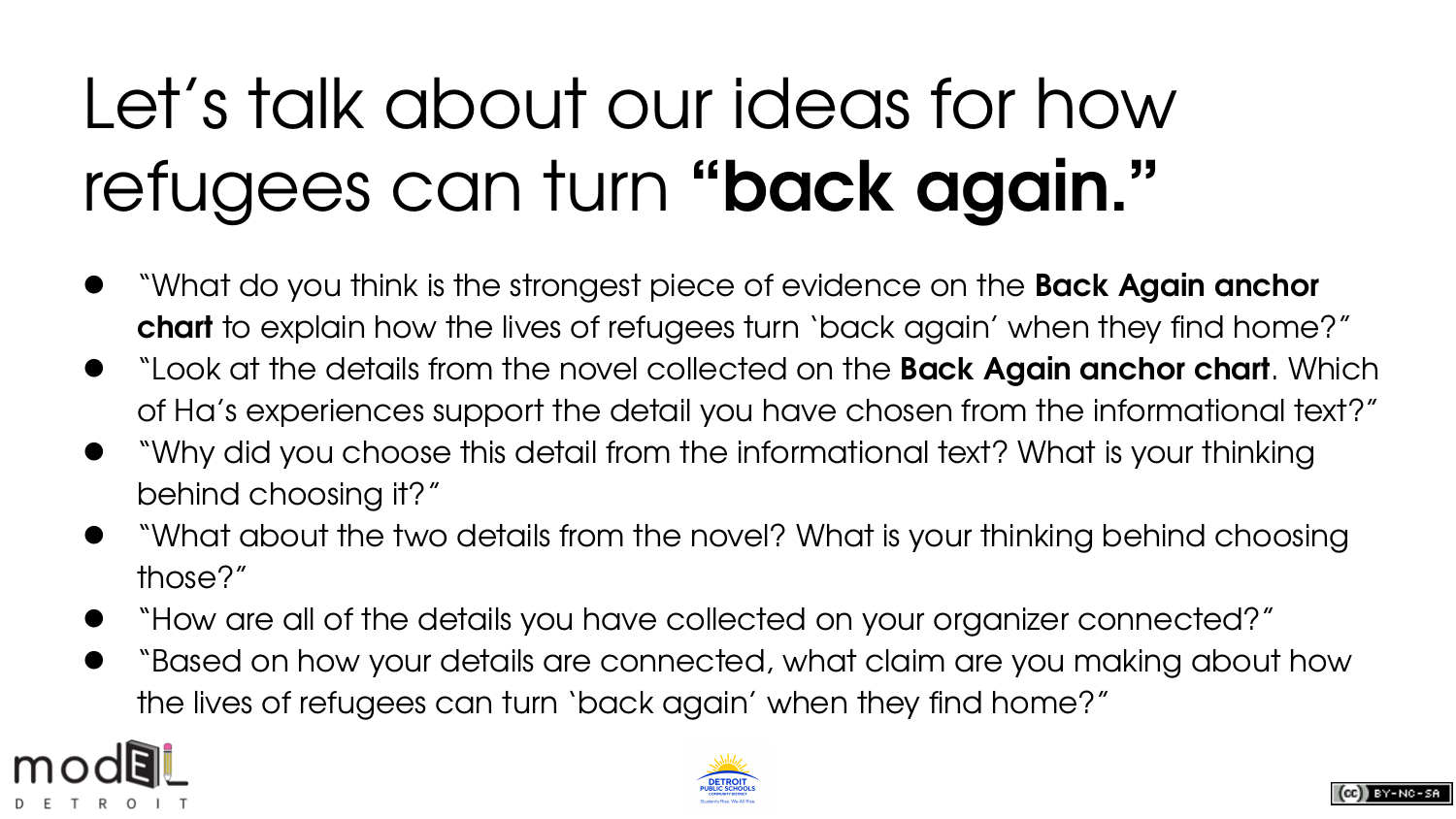

# Let’s talk about our ideas for how refugees can turn “back again.”

“What do you think is the strongest piece of evidence on the Back Again anchor chart to explain how the lives of refugees turn ‘back again’ when they find home?”
“Look at the details from the novel collected on the Back Again anchor chart. Which of Ha’s experiences support the detail you have chosen from the informational text?”
“Why did you choose this detail from the informational text? What is your thinking behind choosing it?”
“What about the two details from the novel? What is your thinking behind choosing those?”
“How are all of the details you have collected on your organizer connected?”
“Based on how your details are connected, what claim are you making about how the lives of refugees can turn ‘back again’ when they find home?”